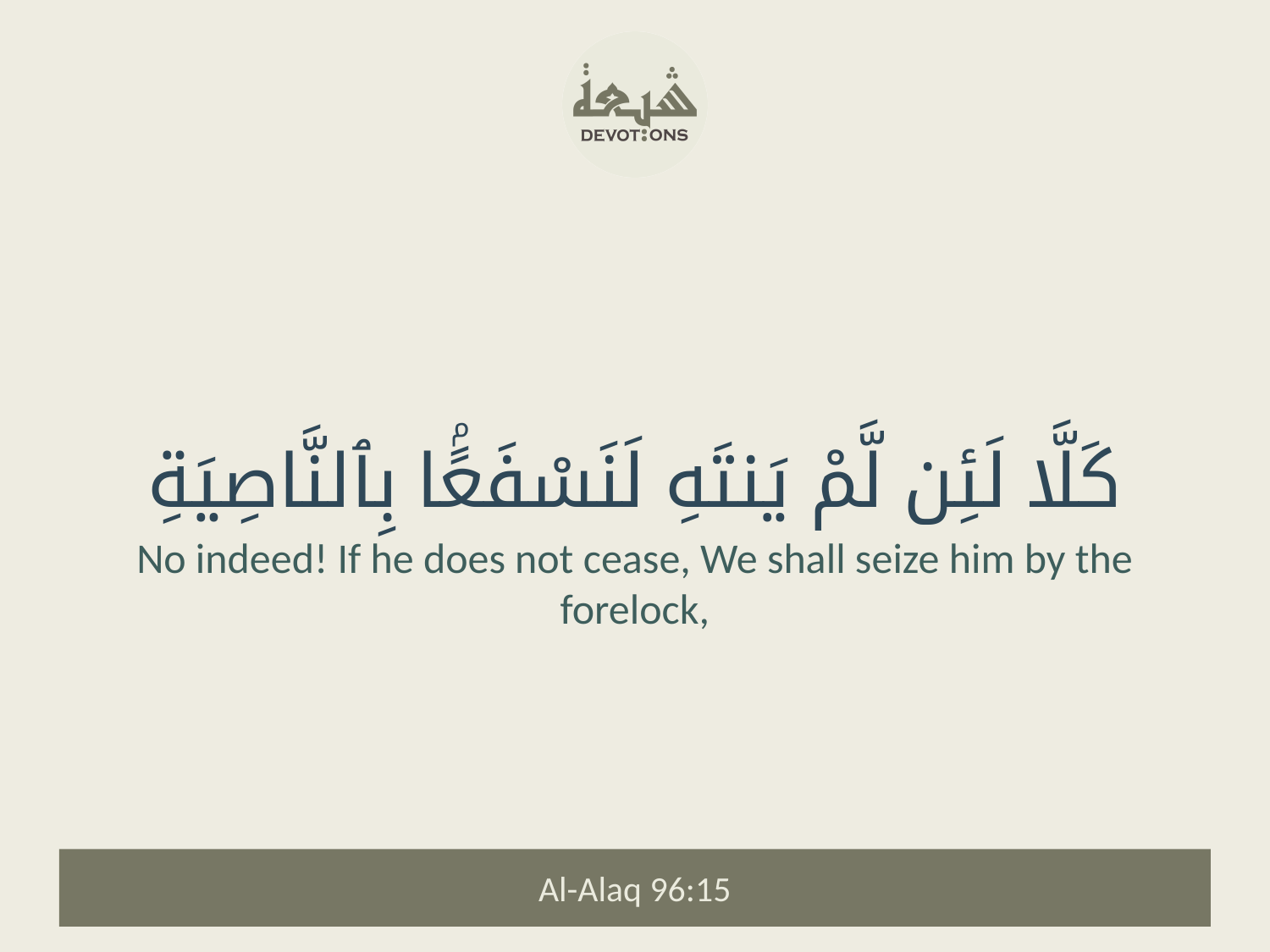

كَلَّا لَئِن لَّمْ يَنتَهِ لَنَسْفَعًۢا بِٱلنَّاصِيَةِ
No indeed! If he does not cease, We shall seize him by the forelock,
Al-Alaq 96:15